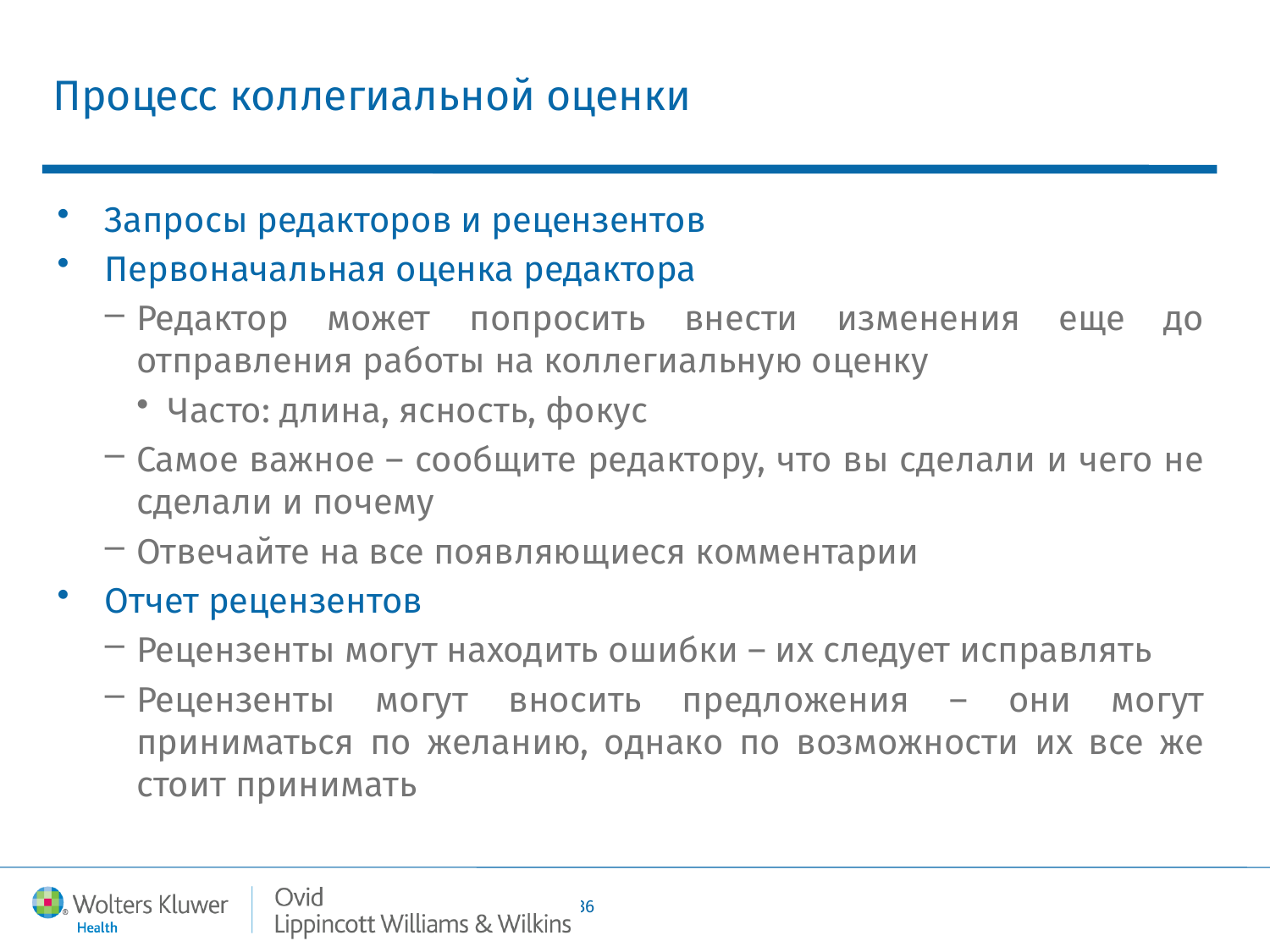

# Процесс коллегиальной оценки
Запросы редакторов и рецензентов
Первоначальная оценка редактора
Редактор может попросить внести изменения еще до отправления работы на коллегиальную оценку
Часто: длина, ясность, фокус
Самое важное – сообщите редактору, что вы сделали и чего не сделали и почему
Отвечайте на все появляющиеся комментарии
Отчет рецензентов
Рецензенты могут находить ошибки – их следует исправлять
Рецензенты могут вносить предложения – они могут приниматься по желанию, однако по возможности их все же стоит принимать